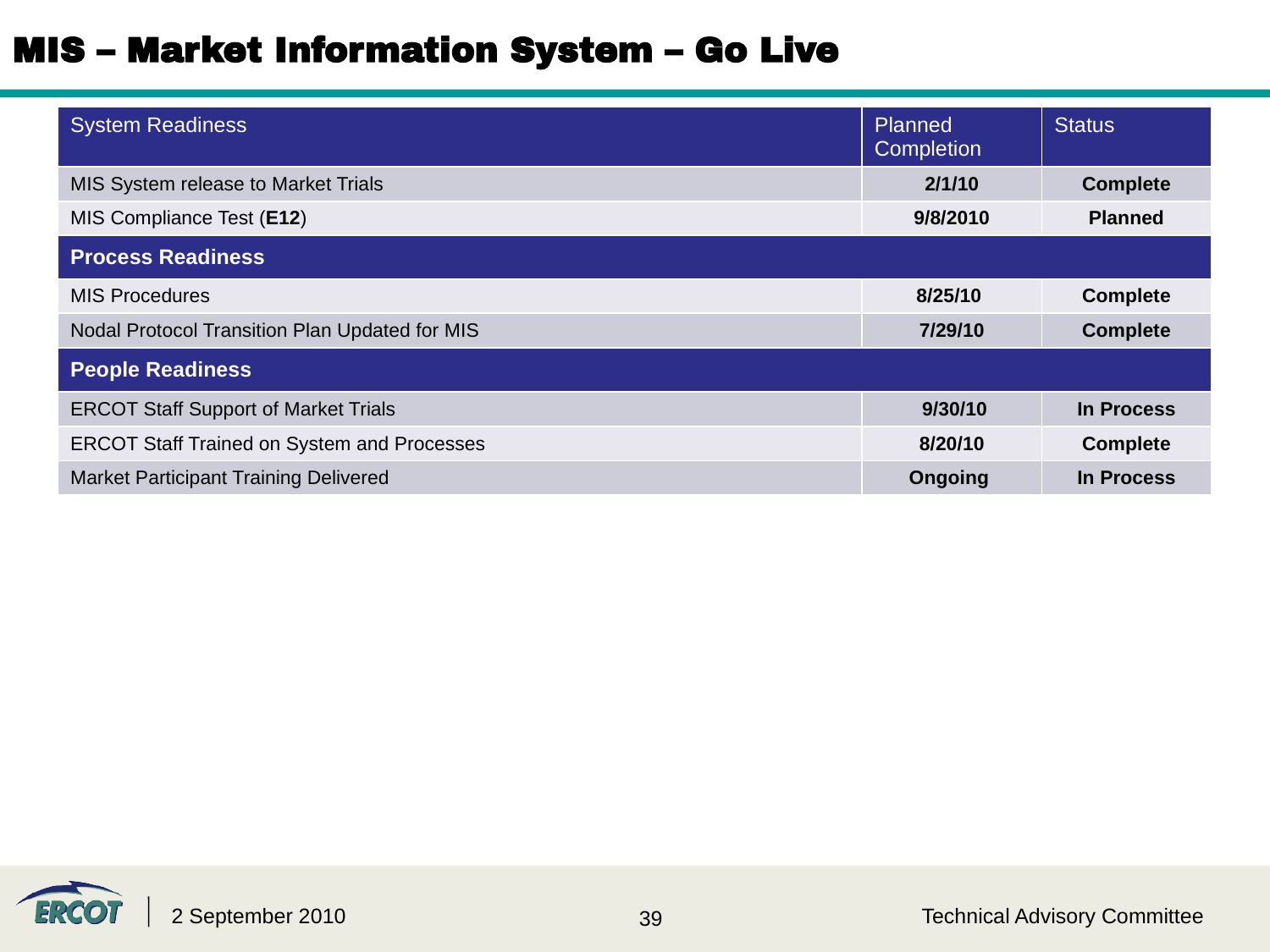

MIS – Market Information System – Go Live
| System Readiness | Planned Completion | Status |
| --- | --- | --- |
| MIS System release to Market Trials | 2/1/10 | Complete |
| MIS Compliance Test (E12) | 9/8/2010 | Planned |
| Process Readiness |  |  |
| MIS Procedures | 8/25/10 | Complete |
| Nodal Protocol Transition Plan Updated for MIS | 7/29/10 | Complete |
| People Readiness |  |  |
| ERCOT Staff Support of Market Trials | 9/30/10 | In Process |
| ERCOT Staff Trained on System and Processes | 8/20/10 | Complete |
| Market Participant Training Delivered | Ongoing | In Process |
2 September 2010
Technical Advisory Committee